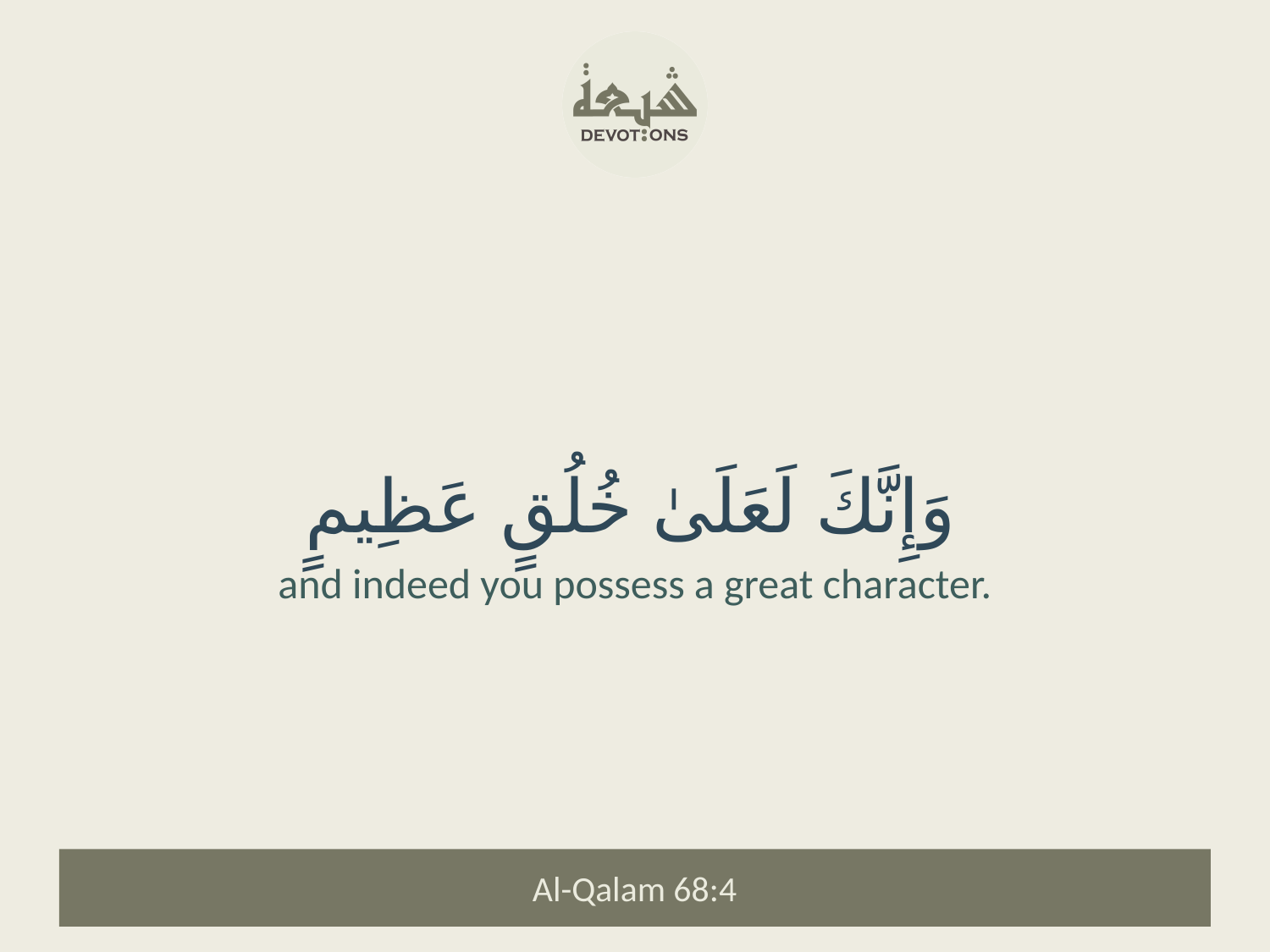

وَإِنَّكَ لَعَلَىٰ خُلُقٍ عَظِيمٍ
and indeed you possess a great character.
Al-Qalam 68:4